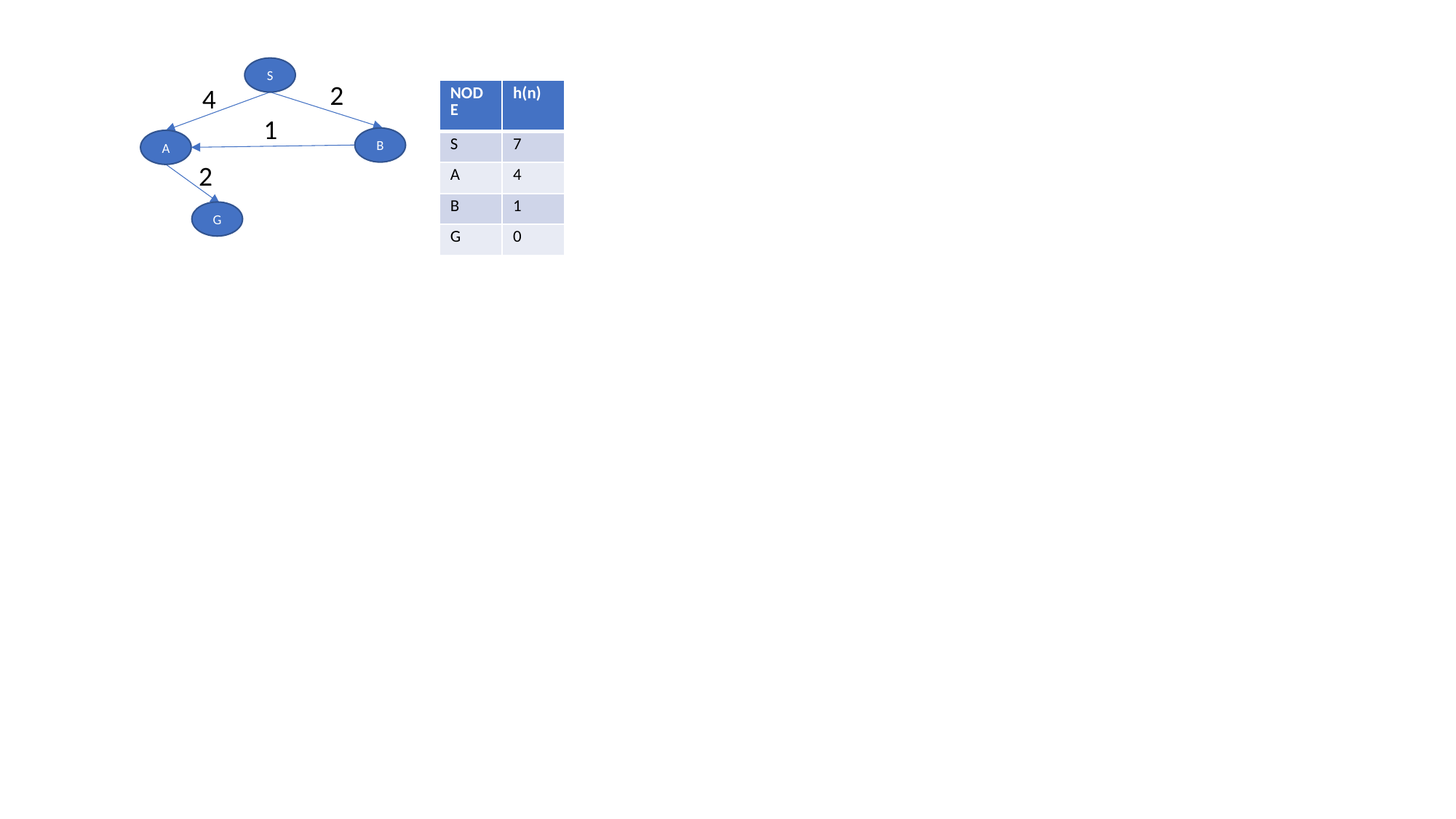

S
B
A
G
2
4
1
2
| NODE | h(n) |
| --- | --- |
| S | 7 |
| A | 4 |
| B | 1 |
| G | 0 |